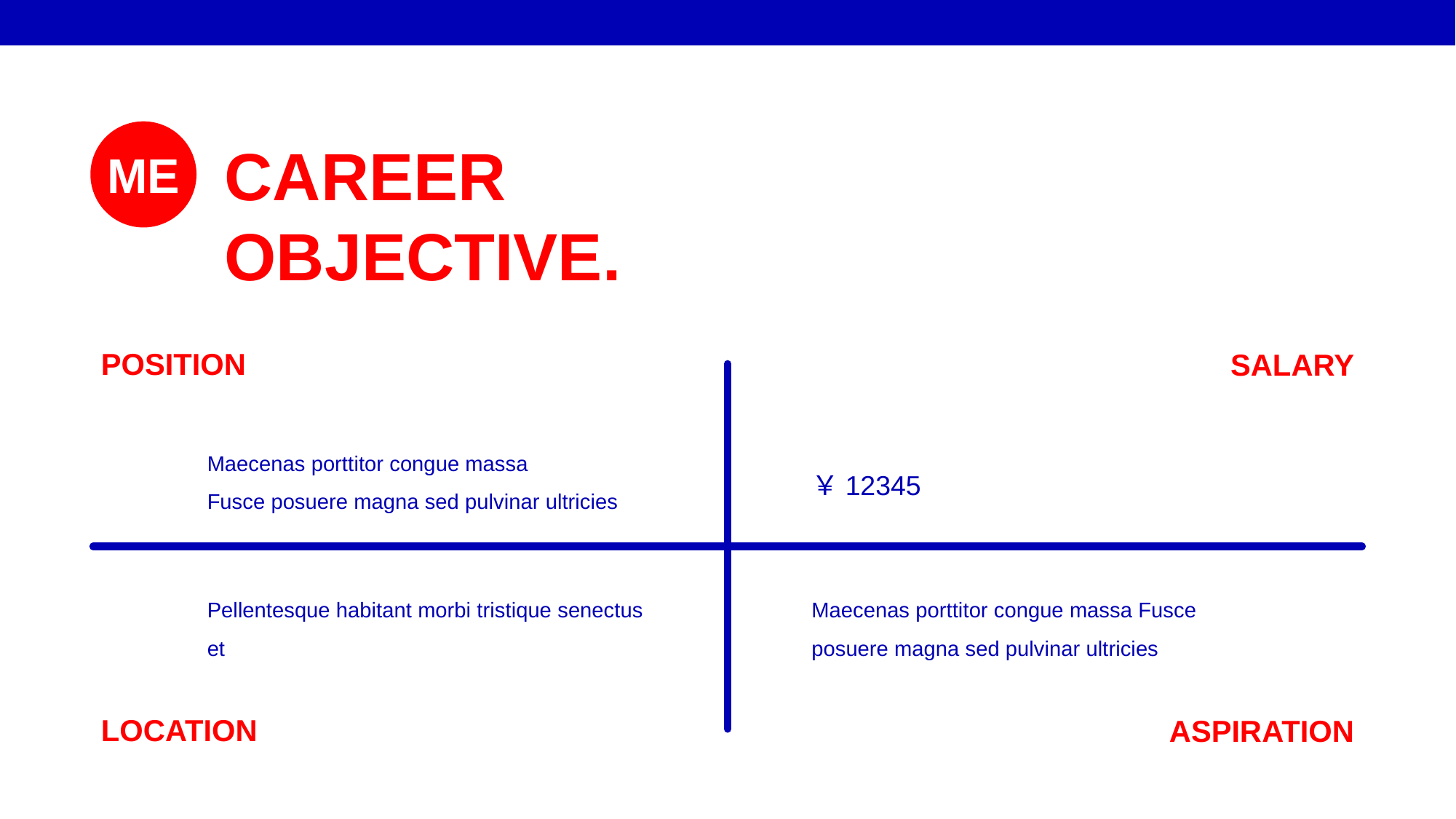

CAREER OBJECTIVE.
ME
POSITION
SALARY
Maecenas porttitor congue massa
Fusce posuere magna sed pulvinar ultricies
￥12345
Pellentesque habitant morbi tristique senectus et
Maecenas porttitor congue massa Fusce posuere magna sed pulvinar ultricies
LOCATION
ASPIRATION